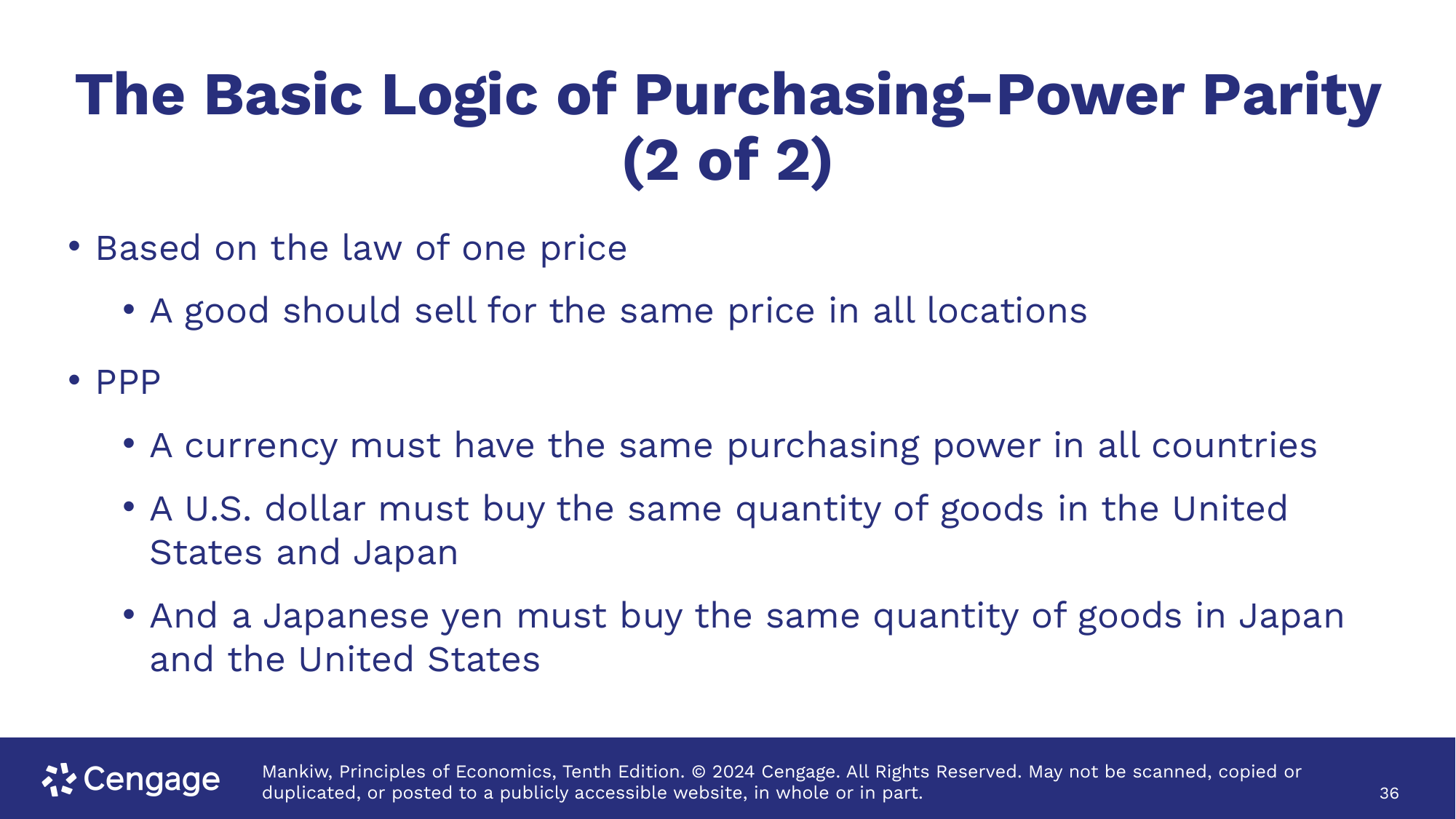

# The Basic Logic of Purchasing-Power Parity (2 of 2)
Based on the law of one price
A good should sell for the same price in all locations
PPP
A currency must have the same purchasing power in all countries
A U.S. dollar must buy the same quantity of goods in the United States and Japan
And a Japanese yen must buy the same quantity of goods in Japan and the United States